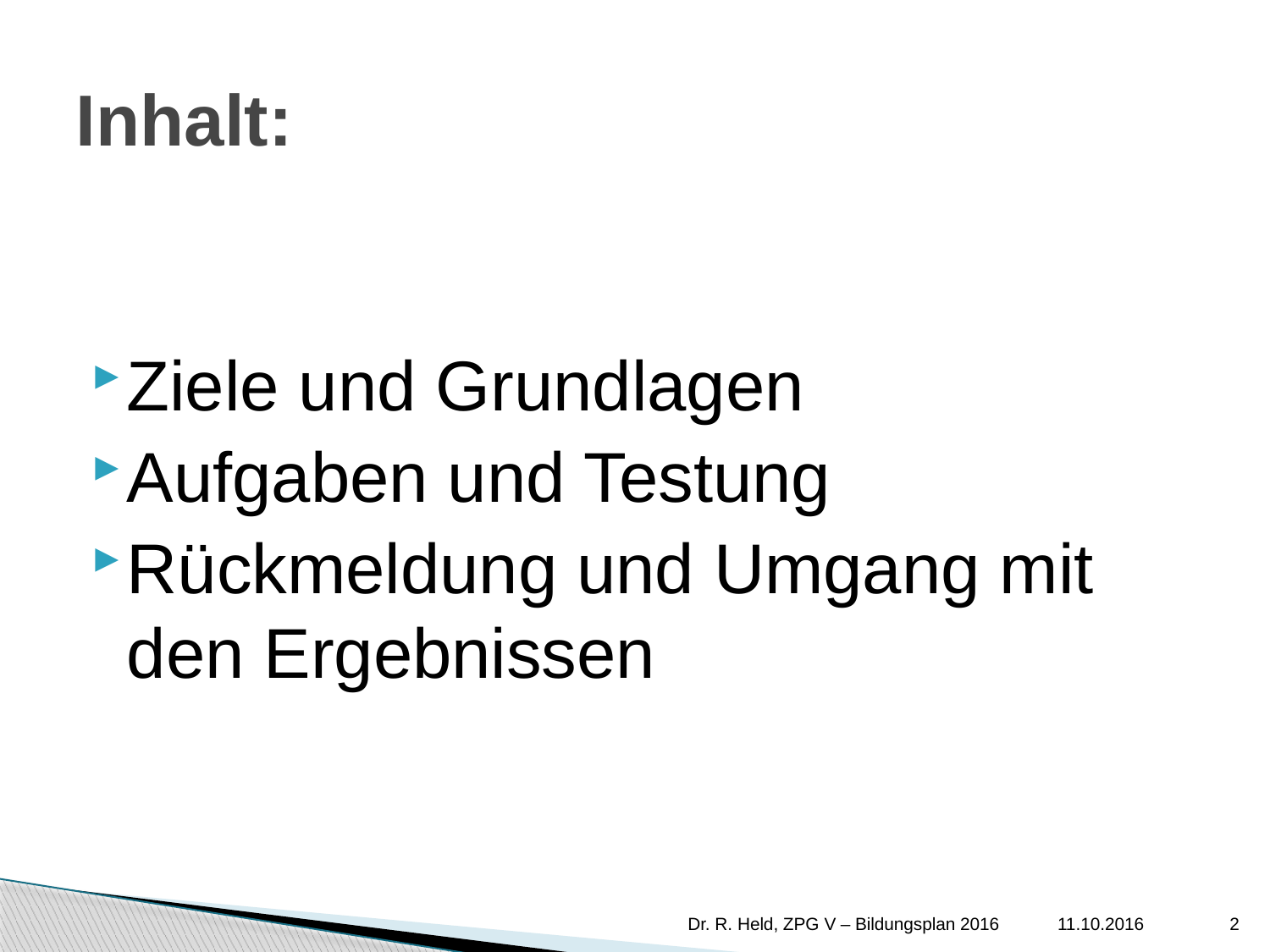

# Inhalt:

Ziele und Grundlagen
Aufgaben und Testung
Rückmeldung und Umgang mit den Ergebnissen
11.10.2016
2
Dr. R. Held, ZPG V – Bildungsplan 2016